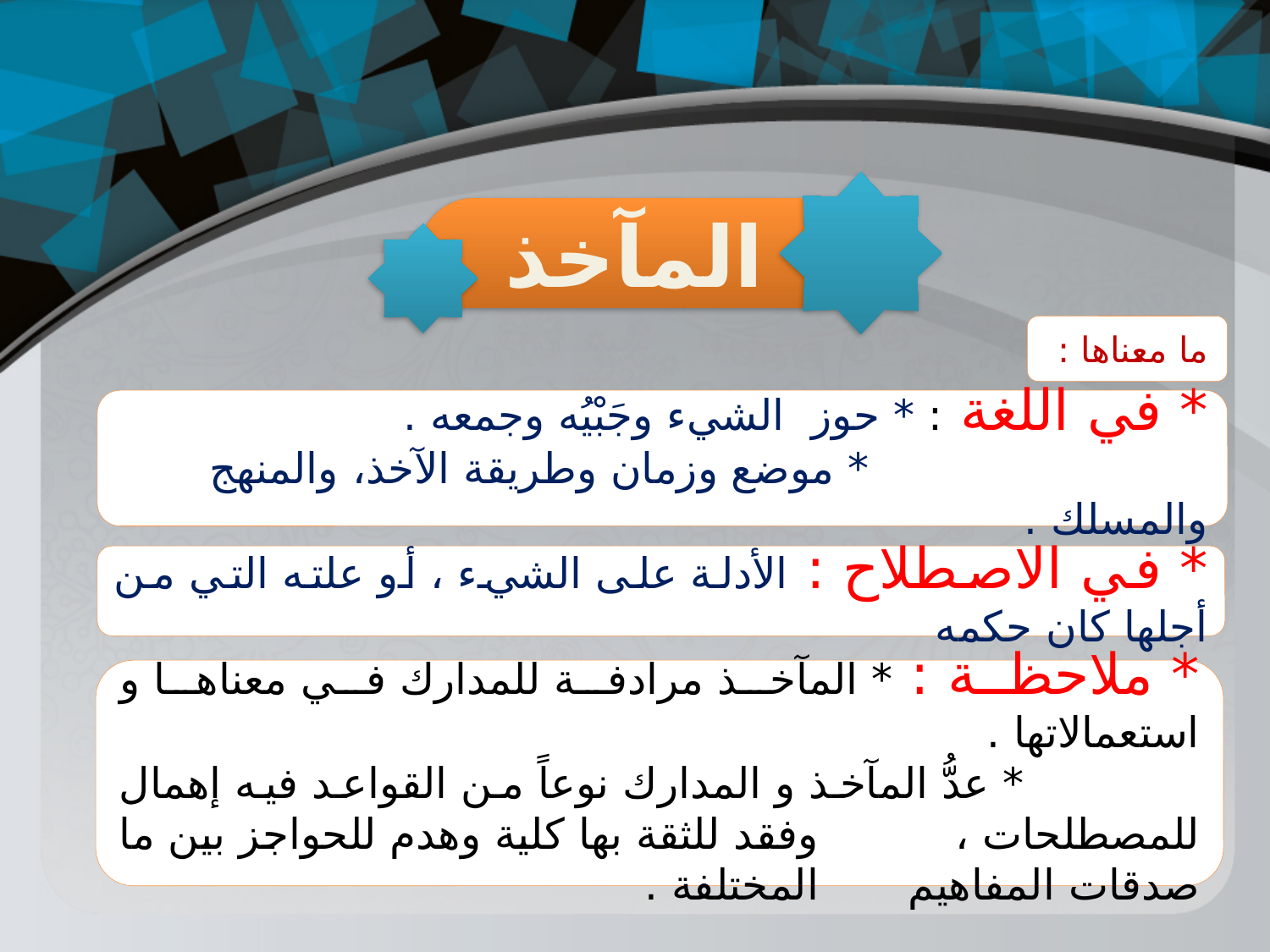

المآخذ

ما معناها :
* في اللغة : * حوز  الشيء وجَبْيُه وجمعه .
                         * موضع وزمان وطريقة الآخذ، والمنهج والمسلك .
* في الاصطلاح : الأدلة على الشيء ، أو علته التي من أجلها كان حكمه
* ملاحظة : * المآخذ مرادفة للمدارك في معناها و استعمالاتها .
	             * عدُّ المآخذ و المدارك نوعاً من القواعد فيه إهمال للمصطلحات ،    		وفقد للثقة بها كلية وهدم للحواجز بين ما صدقات المفاهيم 		المختلفة .